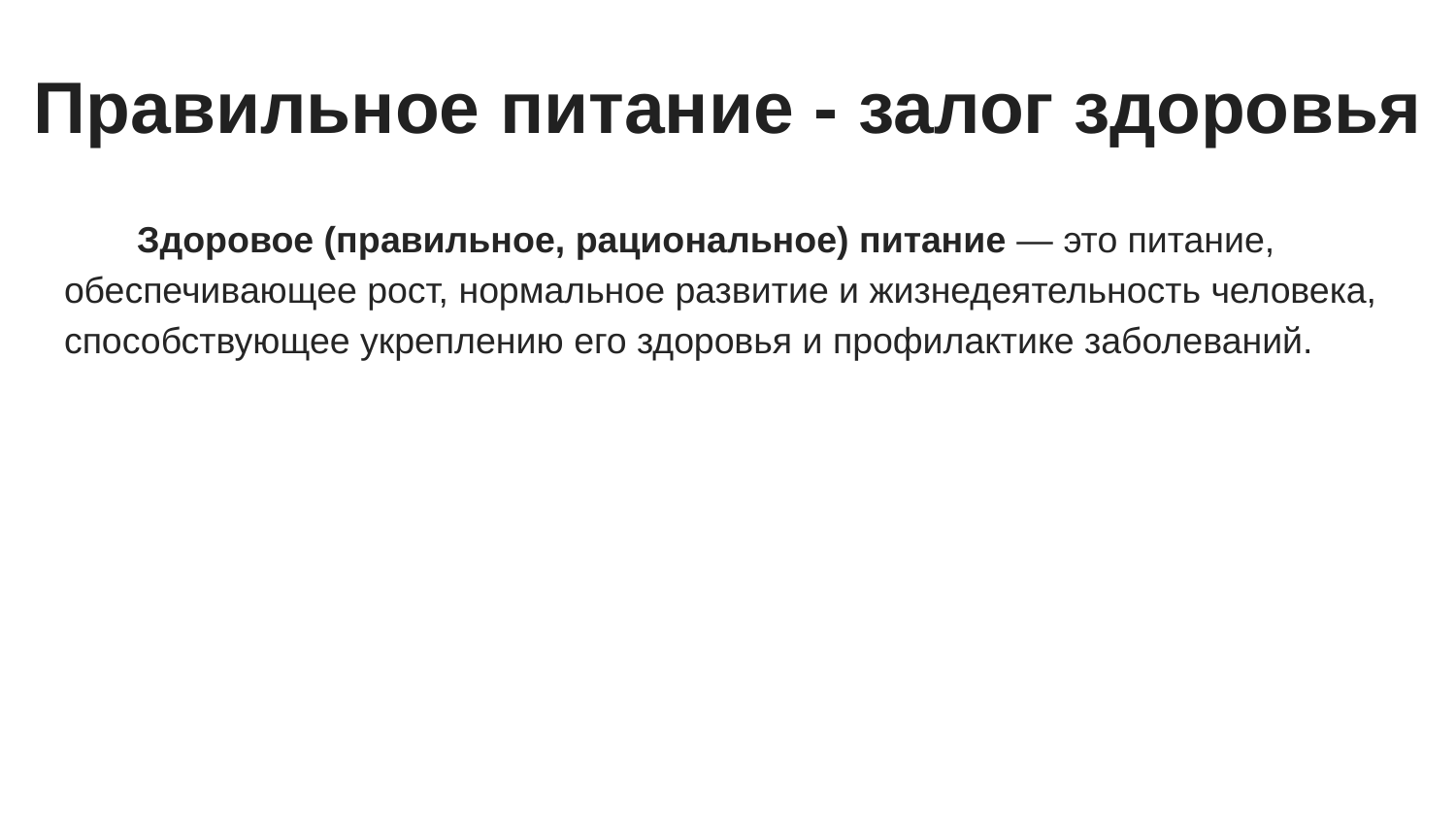

# Правильное питание - залог здоровья
Здоровое (правильное, рациональное) питание — это питание, обеспечивающее рост, нормальное развитие и жизнедеятельность человека, способствующее укреплению его здоровья и профилактике заболеваний.